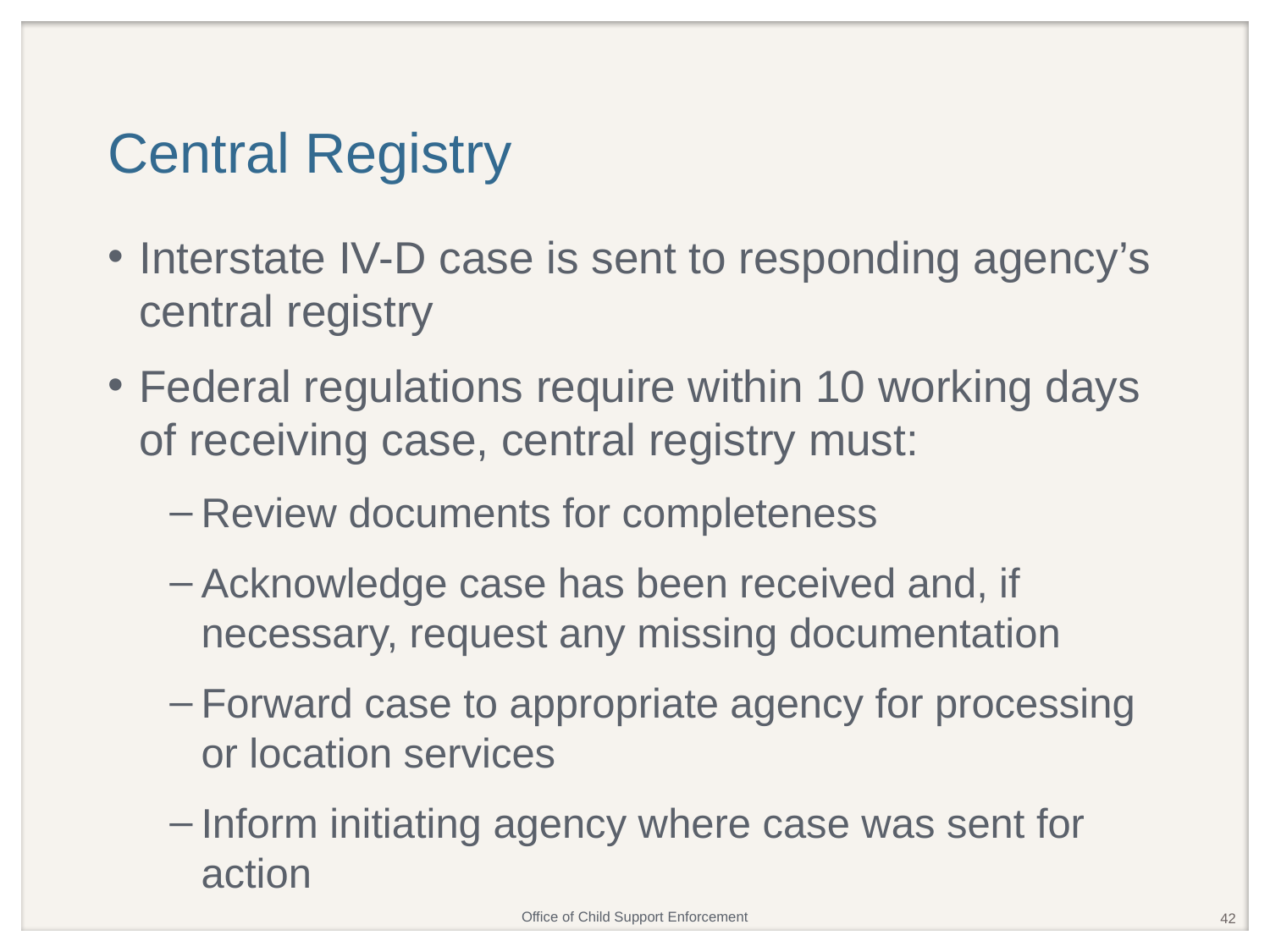

# Central Registry
Interstate IV-D case is sent to responding agency’s central registry
Federal regulations require within 10 working days of receiving case, central registry must:
Review documents for completeness
Acknowledge case has been received and, if necessary, request any missing documentation
Forward case to appropriate agency for processing or location services
Inform initiating agency where case was sent for action
42